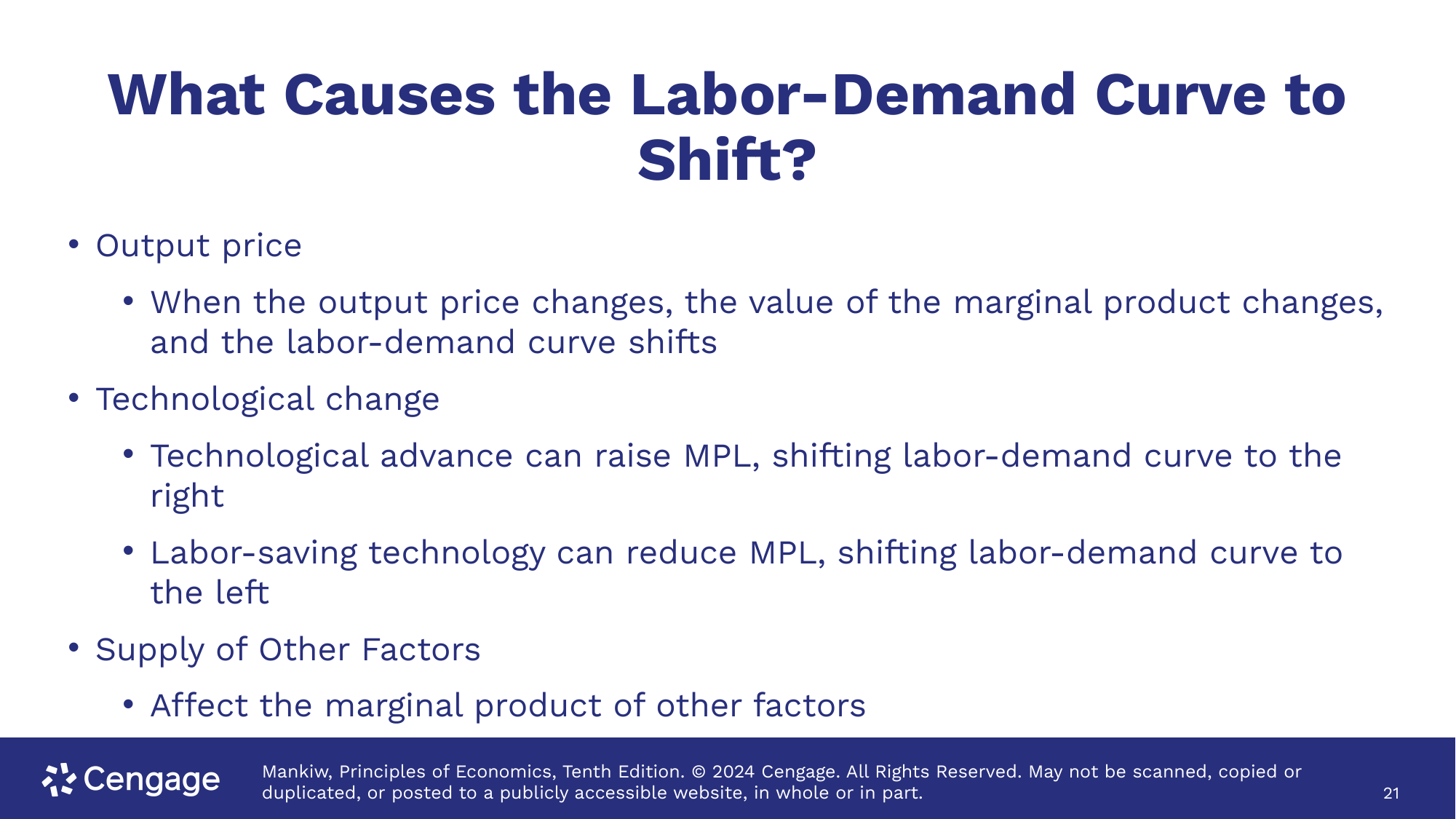

# What Causes the Labor-Demand Curve to Shift?
Output price
When the output price changes, the value of the marginal product changes, and the labor-demand curve shifts
Technological change
Technological advance can raise MPL, shifting labor-demand curve to the right
Labor-saving technology can reduce MPL, shifting labor-demand curve to the left
Supply of Other Factors
Affect the marginal product of other factors